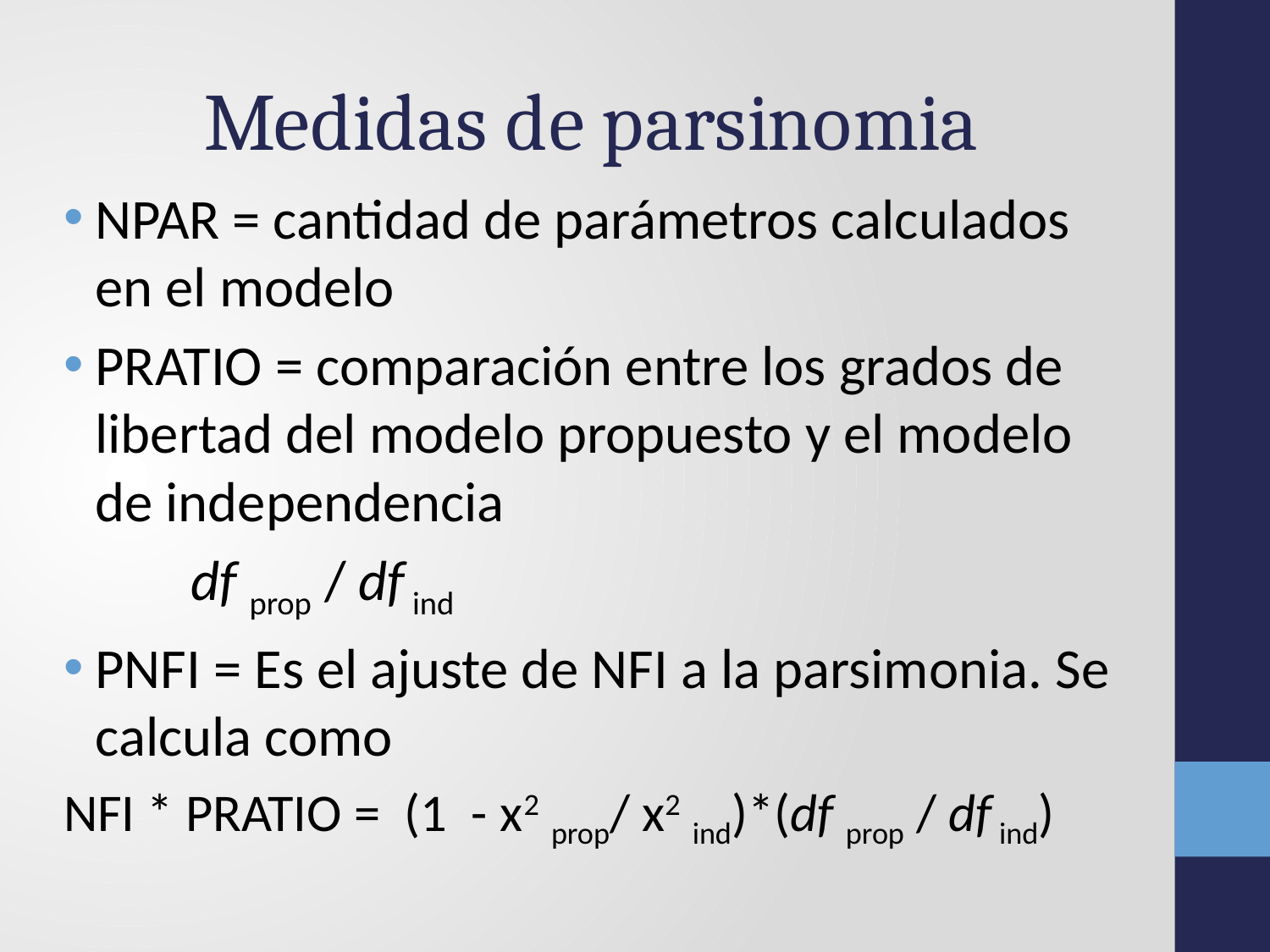

# Medidas de parsinomia
NPAR = cantidad de parámetros calculados en el modelo
PRATIO = comparación entre los grados de libertad del modelo propuesto y el modelo de independencia
	df prop / df ind
PNFI = Es el ajuste de NFI a la parsimonia. Se calcula como
NFI * PRATIO =  (1  - x2 prop/ x2 ind)*(df prop / df ind)